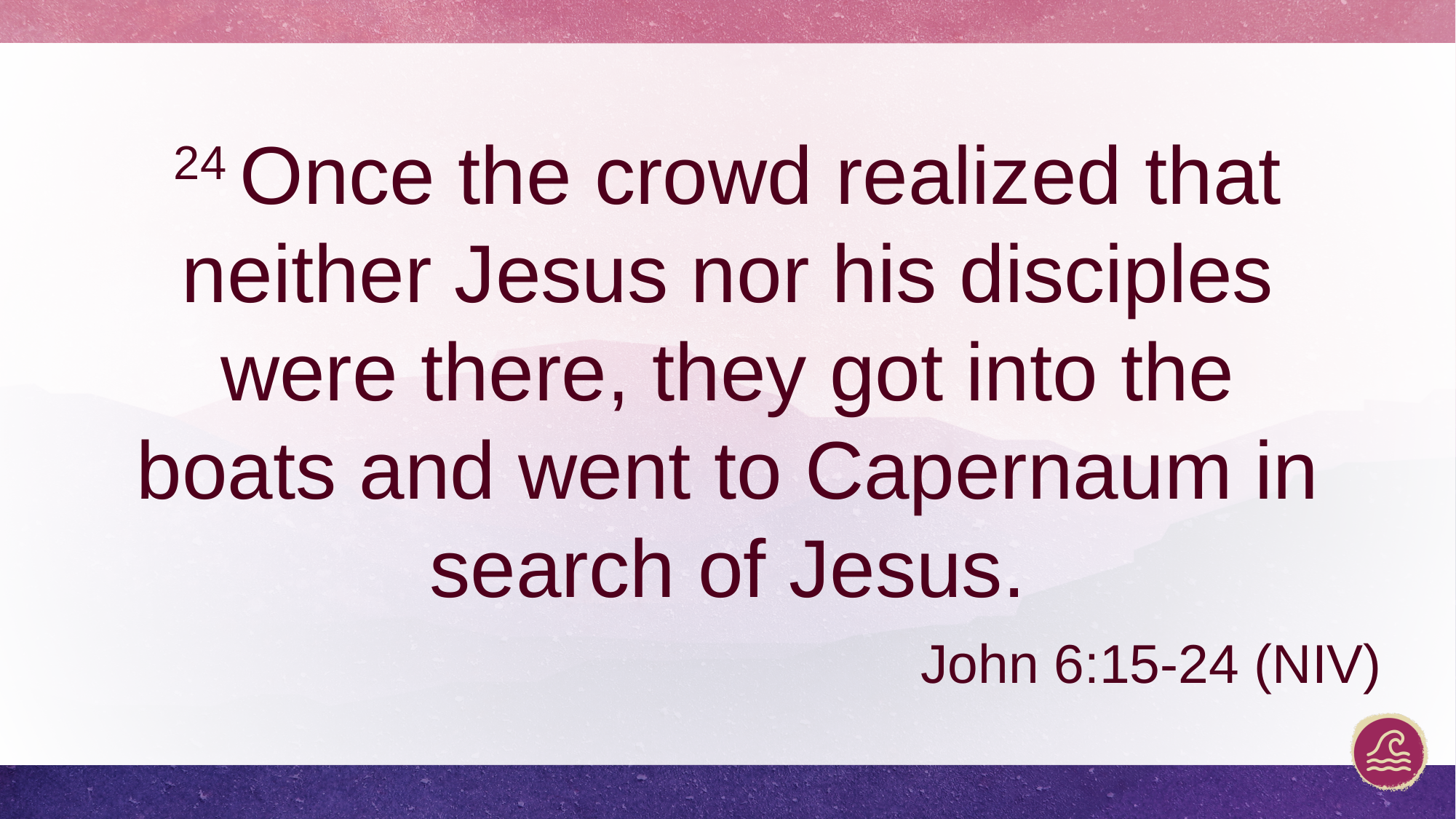

24 Once the crowd realized that neither Jesus nor his disciples were there, they got into the boats and went to Capernaum in search of Jesus.
John 6:15-24 (NIV)